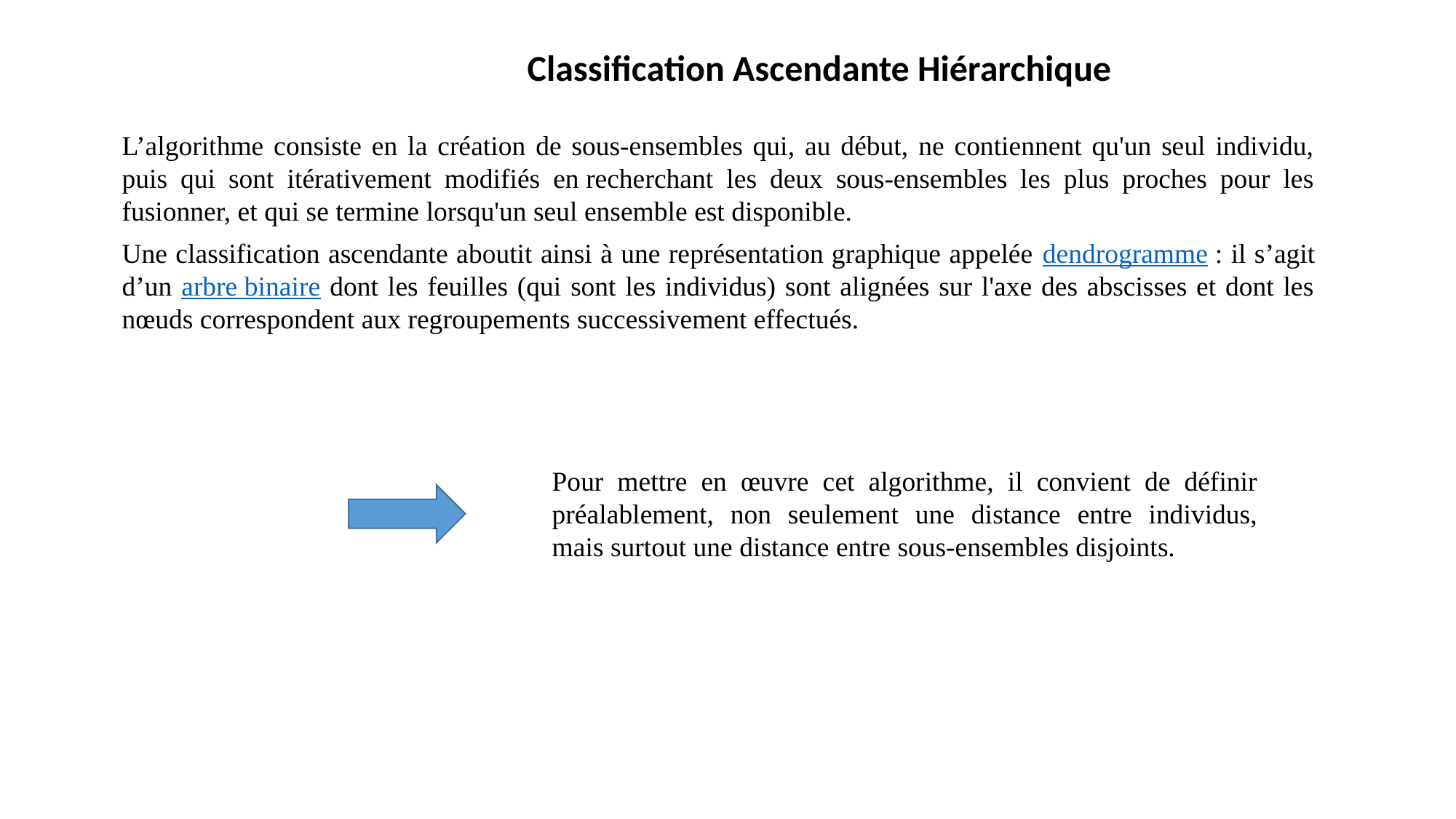

Classification Ascendante Hiérarchique
L’algorithme consiste en la création de sous-ensembles qui, au début, ne contiennent qu'un seul individu, puis qui sont itérativement modifiés en recherchant les deux sous-ensembles les plus proches pour les fusionner, et qui se termine lorsqu'un seul ensemble est disponible.
Une classification ascendante aboutit ainsi à une représentation graphique appelée dendrogramme : il s’agit d’un arbre binaire dont les feuilles (qui sont les individus) sont alignées sur l'axe des abscisses et dont les nœuds correspondent aux regroupements successivement effectués.
Pour mettre en œuvre cet algorithme, il convient de définir préalablement, non seulement une distance entre individus, mais surtout une distance entre sous-ensembles disjoints.